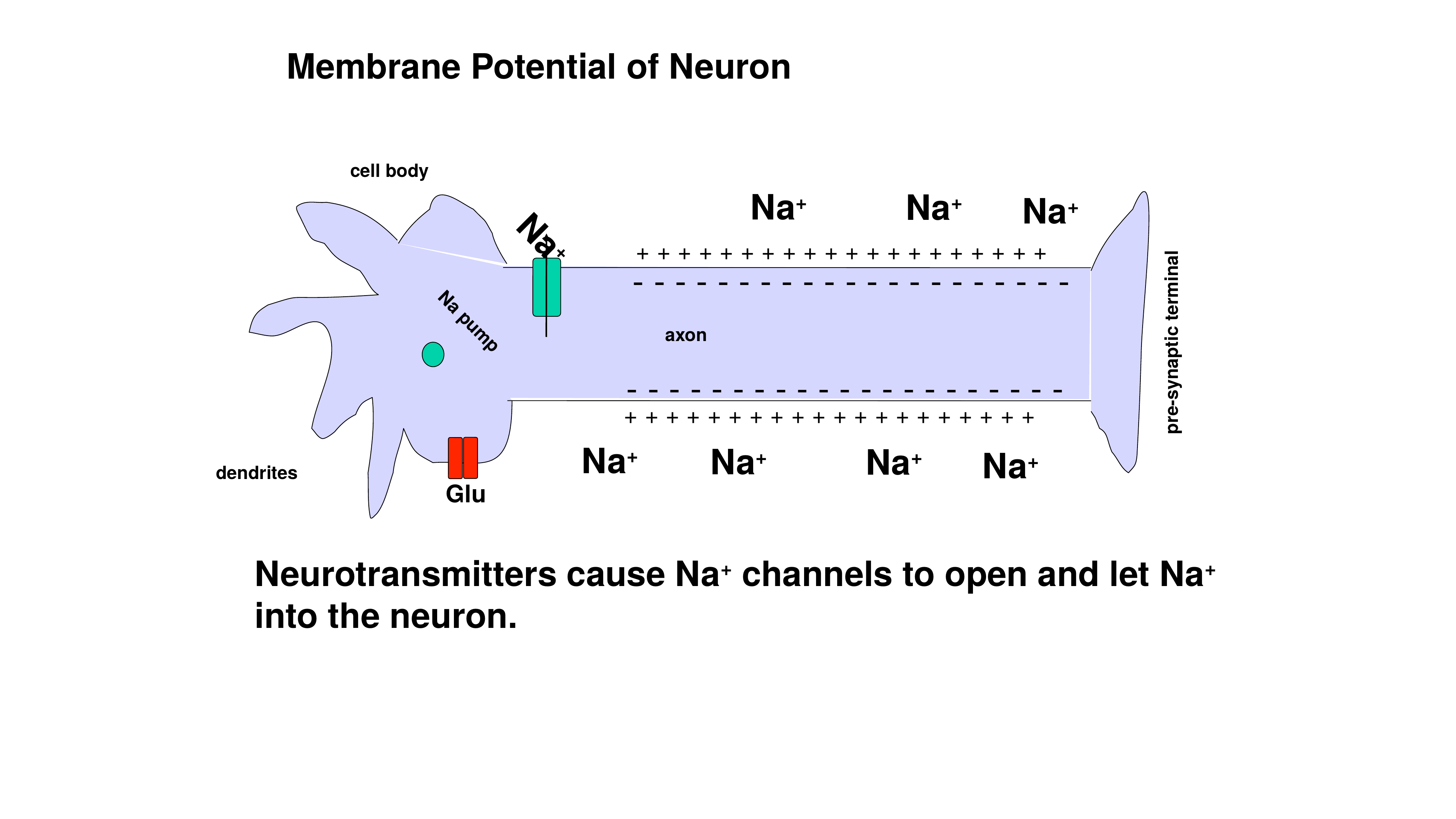

Membrane Potential of Neuron
cell body
Na+
Na+
Na+
Na+

Na pump

+ + + + + + + + + + + + + + + + + + + +

- - - - - - - - - - - - - - - - - - - - -
axon
pre-synaptic terminal

- - - - - - - - - - - - - - - - - - - - -
+ + + + + + + + + + + + + + + + + + + +
Na+
Na+
Na+

Na+
dendrites
Glu
Neurotransmitters cause Na+ channels to open and let Na+ into the neuron.